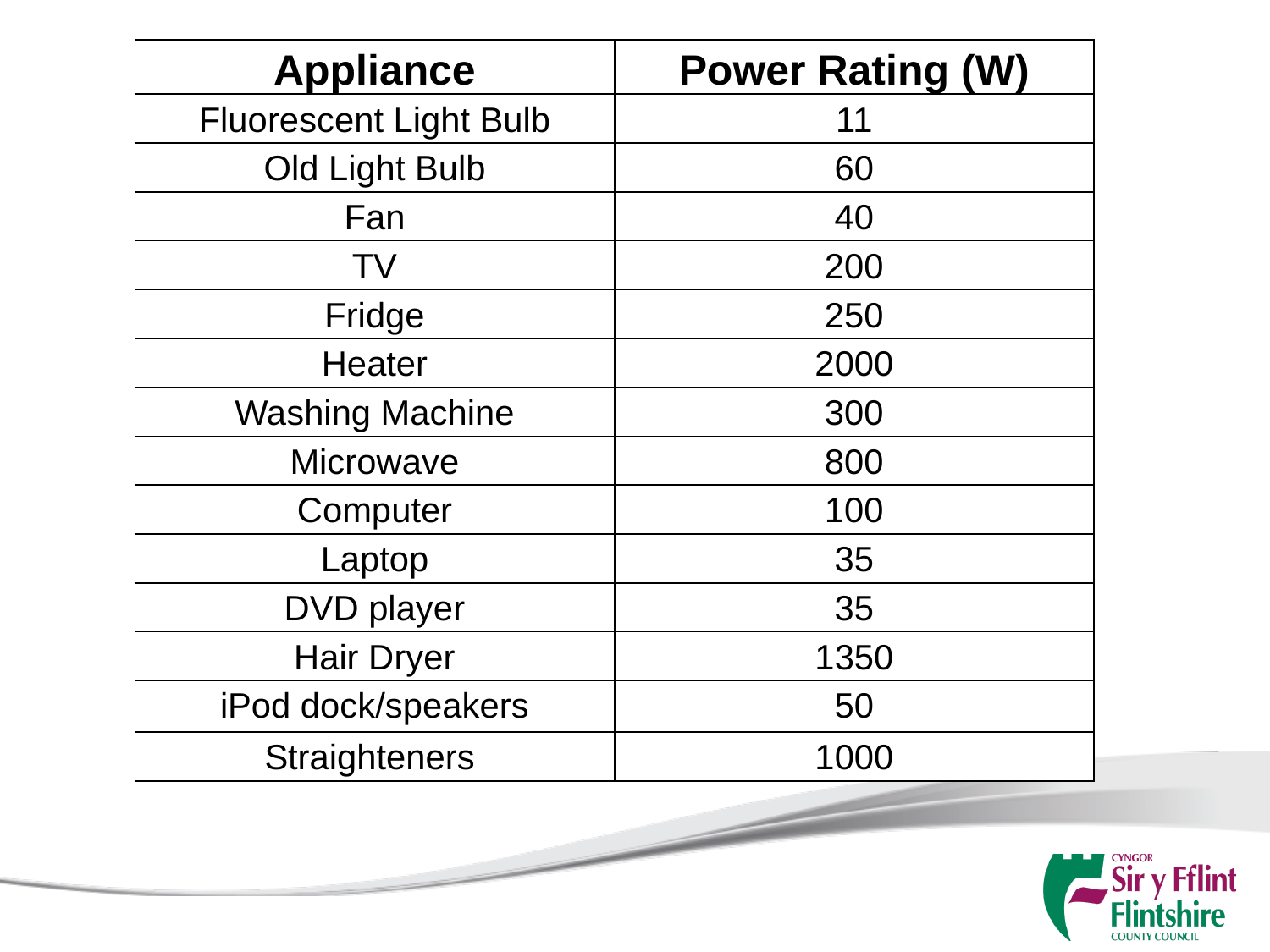

| Appliance | Power Rating (W) |
| --- | --- |
| Fluorescent Light Bulb | 11 |
| Old Light Bulb | 60 |
| Fan | 40 |
| TV | 200 |
| Fridge | 250 |
| Heater | 2000 |
| Washing Machine | 300 |
| Microwave | 800 |
| Computer | 100 |
| Laptop | 35 |
| DVD player | 35 |
| Hair Dryer | 1350 |
| iPod dock/speakers | 50 |
| Straighteners | 1000 |